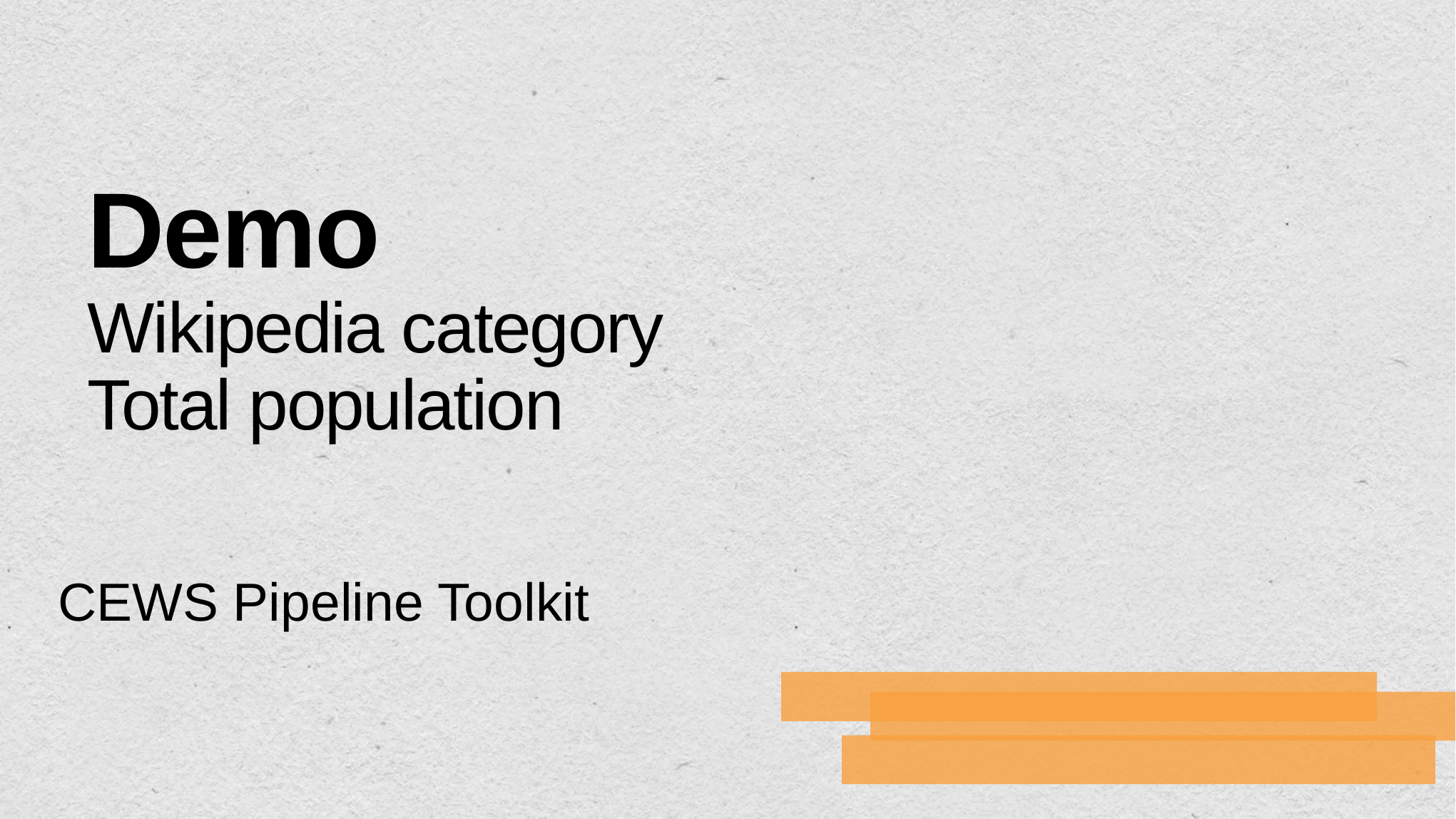

# Demo Wikipedia category Total population

CEWS Pipeline Toolkit